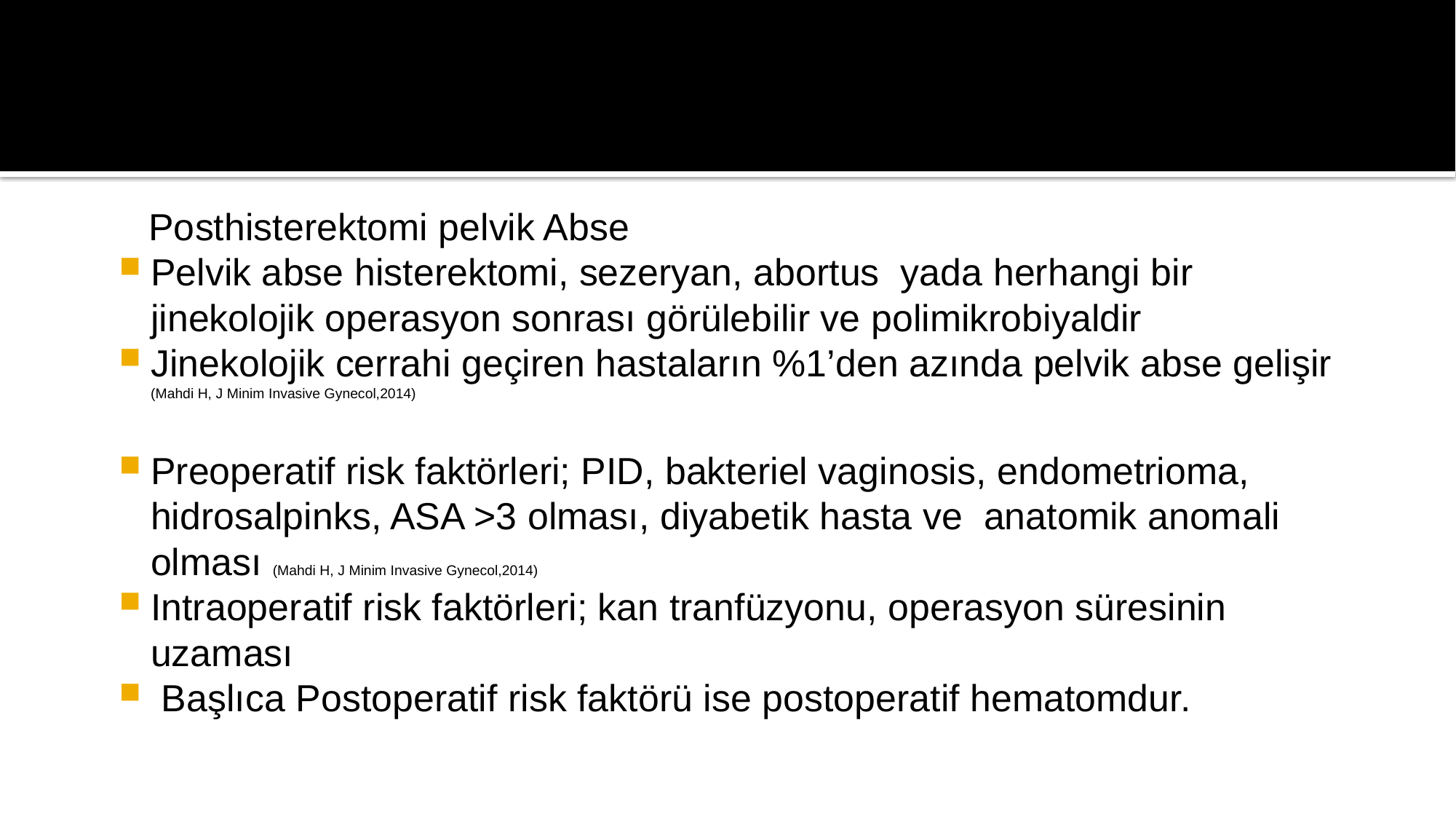

Posthisterektomi pelvik Abse
Pelvik abse histerektomi, sezeryan, abortus  yada herhangi bir jinekolojik operasyon sonrası görülebilir ve polimikrobiyaldir
Jinekolojik cerrahi geçiren hastaların %1’den azında pelvik abse gelişir (Mahdi H, J Minim Invasive Gynecol,2014)

Preoperatif risk faktörleri; PID, bakteriel vaginosis, endometrioma, hidrosalpinks, ASA >3 olması, diyabetik hasta ve  anatomik anomali olması (Mahdi H, J Minim Invasive Gynecol,2014)
Intraoperatif risk faktörleri; kan tranfüzyonu, operasyon süresinin uzaması
 Başlıca Postoperatif risk faktörü ise postoperatif hematomdur.